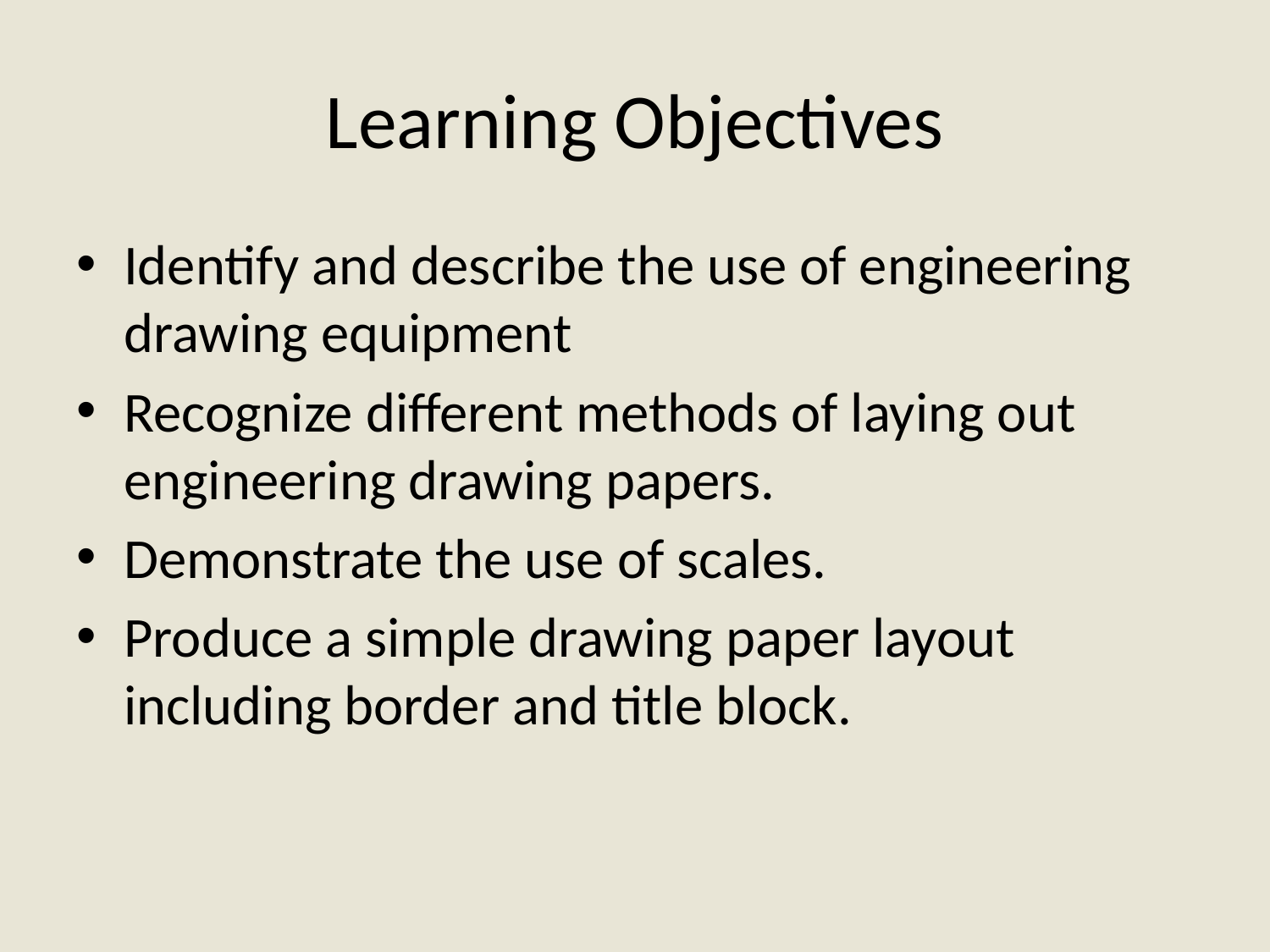

# Learning Objectives
Identify and describe the use of engineering drawing equipment
Recognize different methods of laying out engineering drawing papers.
Demonstrate the use of scales.
Produce a simple drawing paper layout including border and title block.